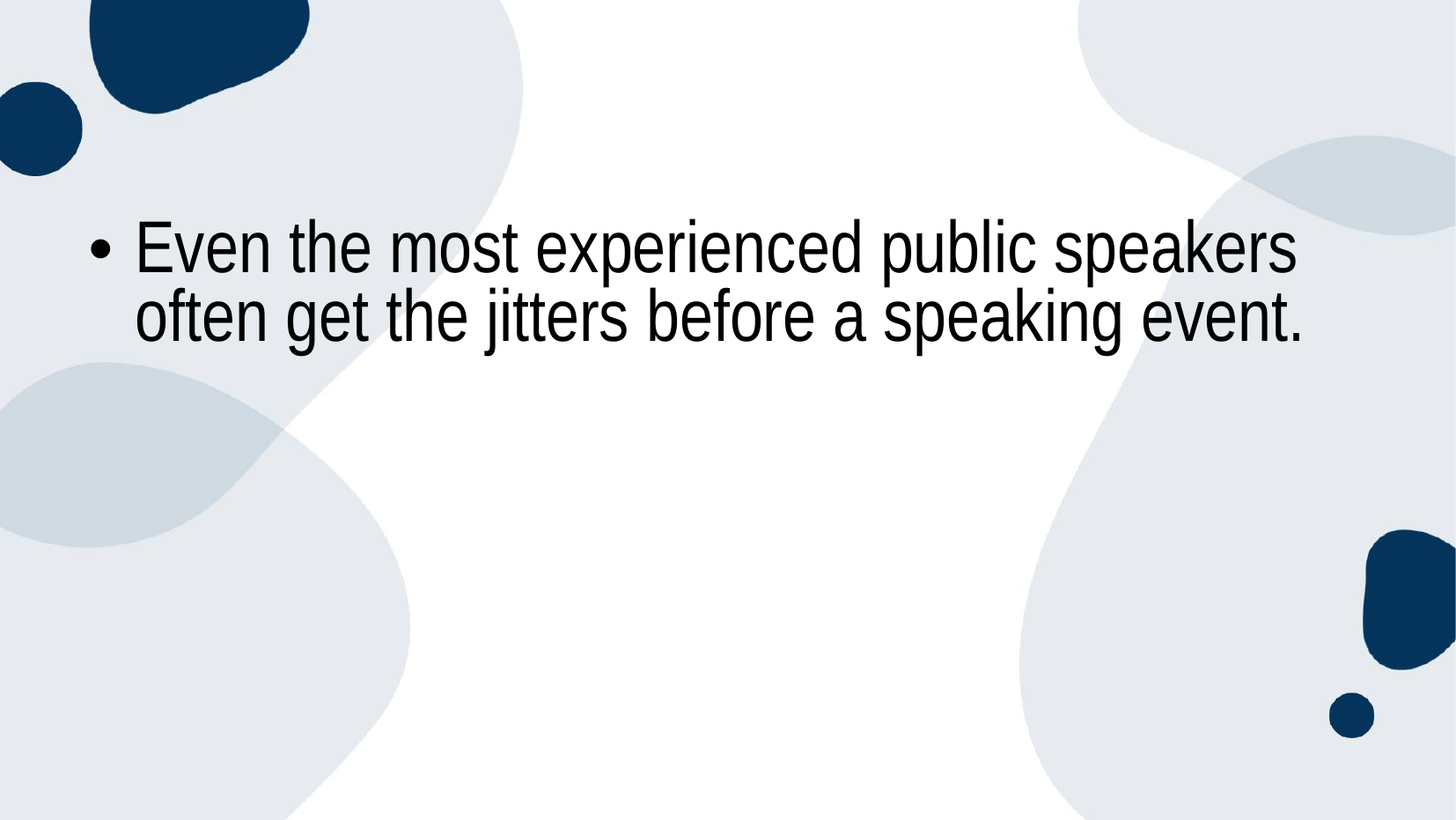

#
Even the most experienced public speakers often get the jitters before a speaking event.